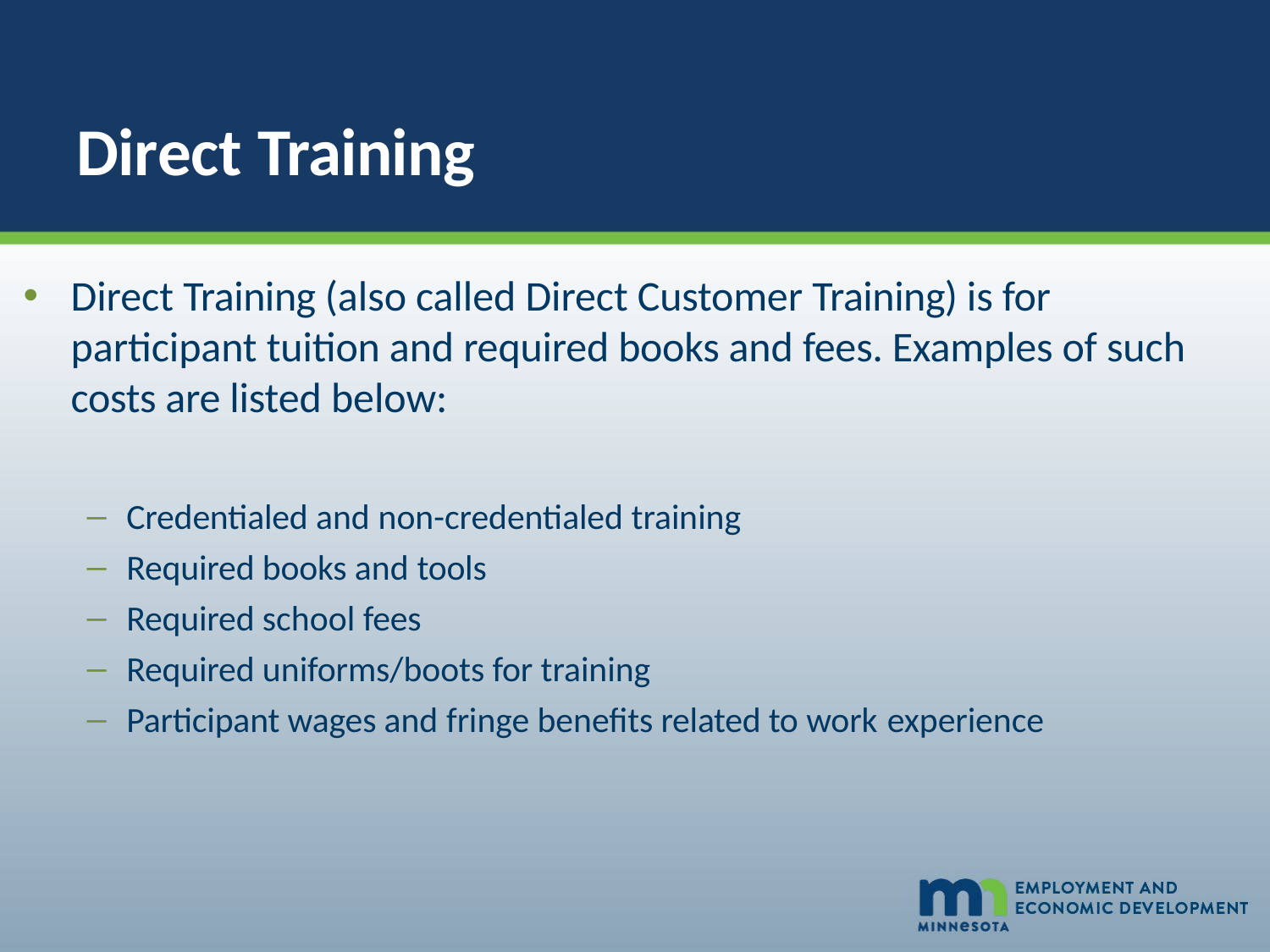

# Direct Training
Direct Training (also called Direct Customer Training) is for  participant tuition and required books and fees. Examples of such  costs are listed below:

Credentialed and non-credentialed training
Required books and tools
Required school fees
Required uniforms/boots for training
Participant wages and fringe benefits related to work experience